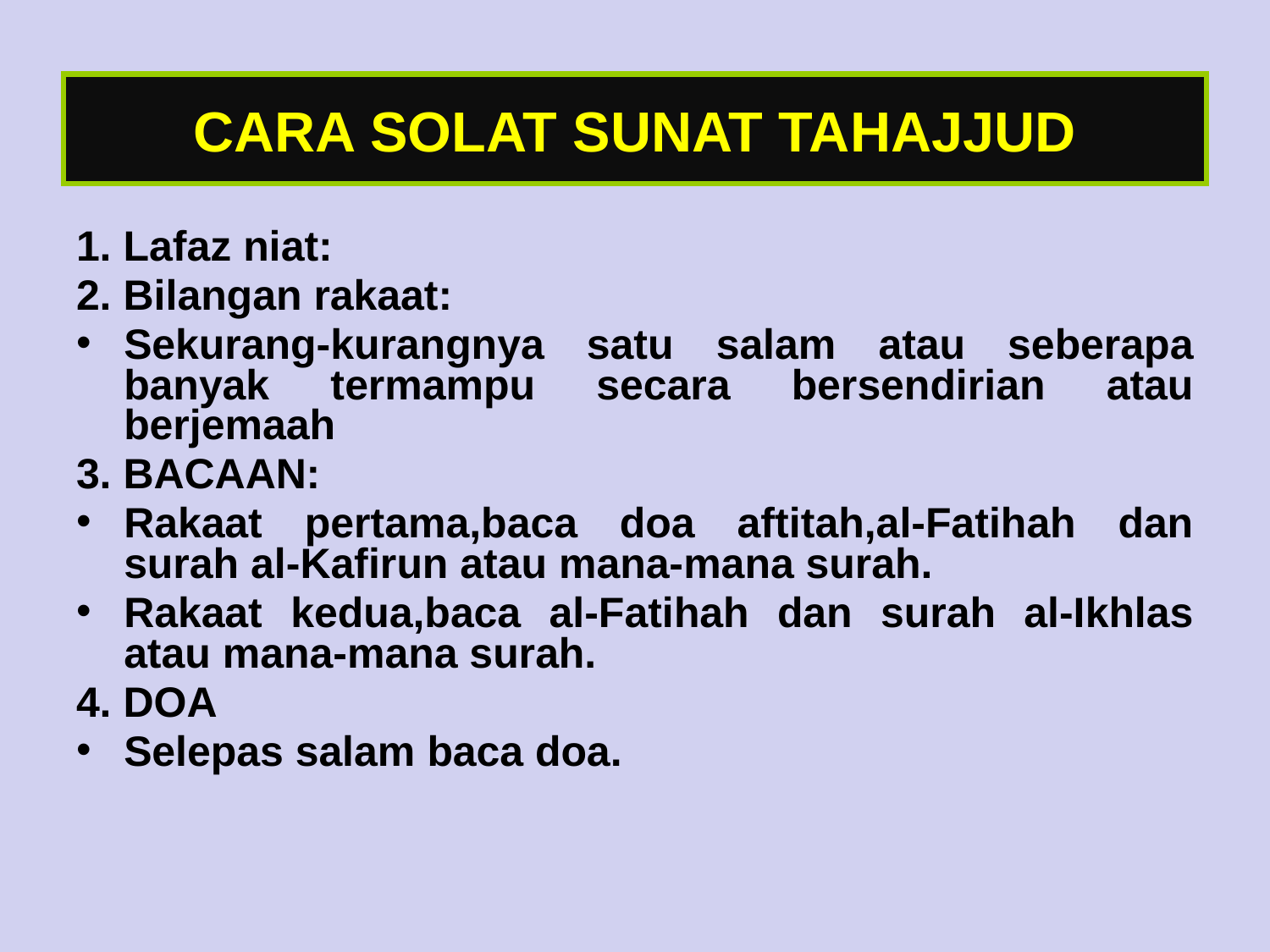

CARA SOLAT SUNAT TAHAJJUD
1. Lafaz niat:
2. Bilangan rakaat:
Sekurang-kurangnya satu salam atau seberapa banyak termampu secara bersendirian atau berjemaah
3. BACAAN:
Rakaat pertama,baca doa aftitah,al-Fatihah dan surah al-Kafirun atau mana-mana surah.
Rakaat kedua,baca al-Fatihah dan surah al-Ikhlas atau mana-mana surah.
4. DOA
Selepas salam baca doa.